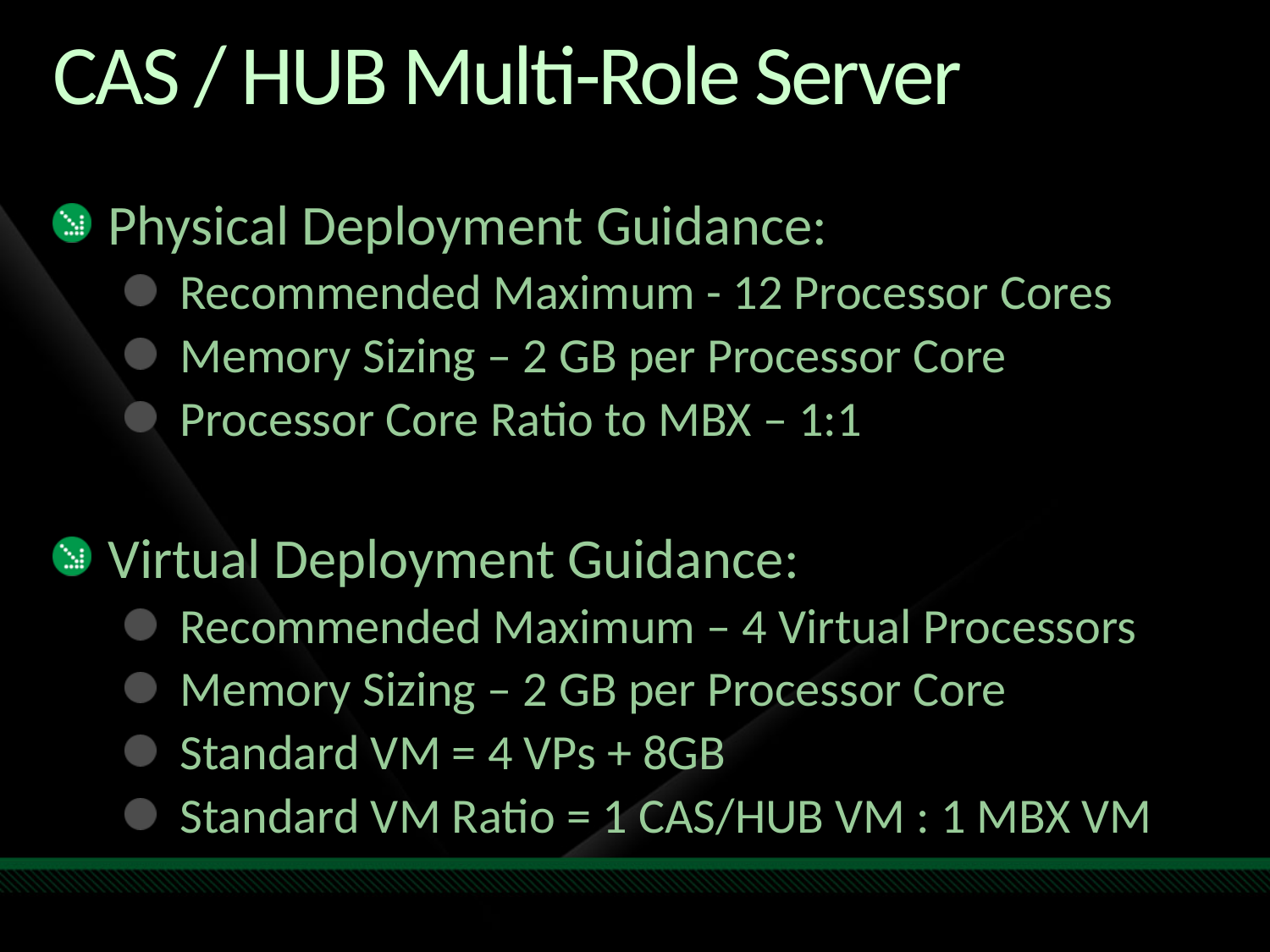

# CAS / HUB Multi-Role Server
Physical Deployment Guidance:
Recommended Maximum - 12 Processor Cores
Memory Sizing – 2 GB per Processor Core
Processor Core Ratio to MBX – 1:1

Virtual Deployment Guidance:
Recommended Maximum – 4 Virtual Processors
Memory Sizing – 2 GB per Processor Core
Standard VM = 4 VPs + 8GB
Standard VM Ratio = 1 CAS/HUB VM : 1 MBX VM